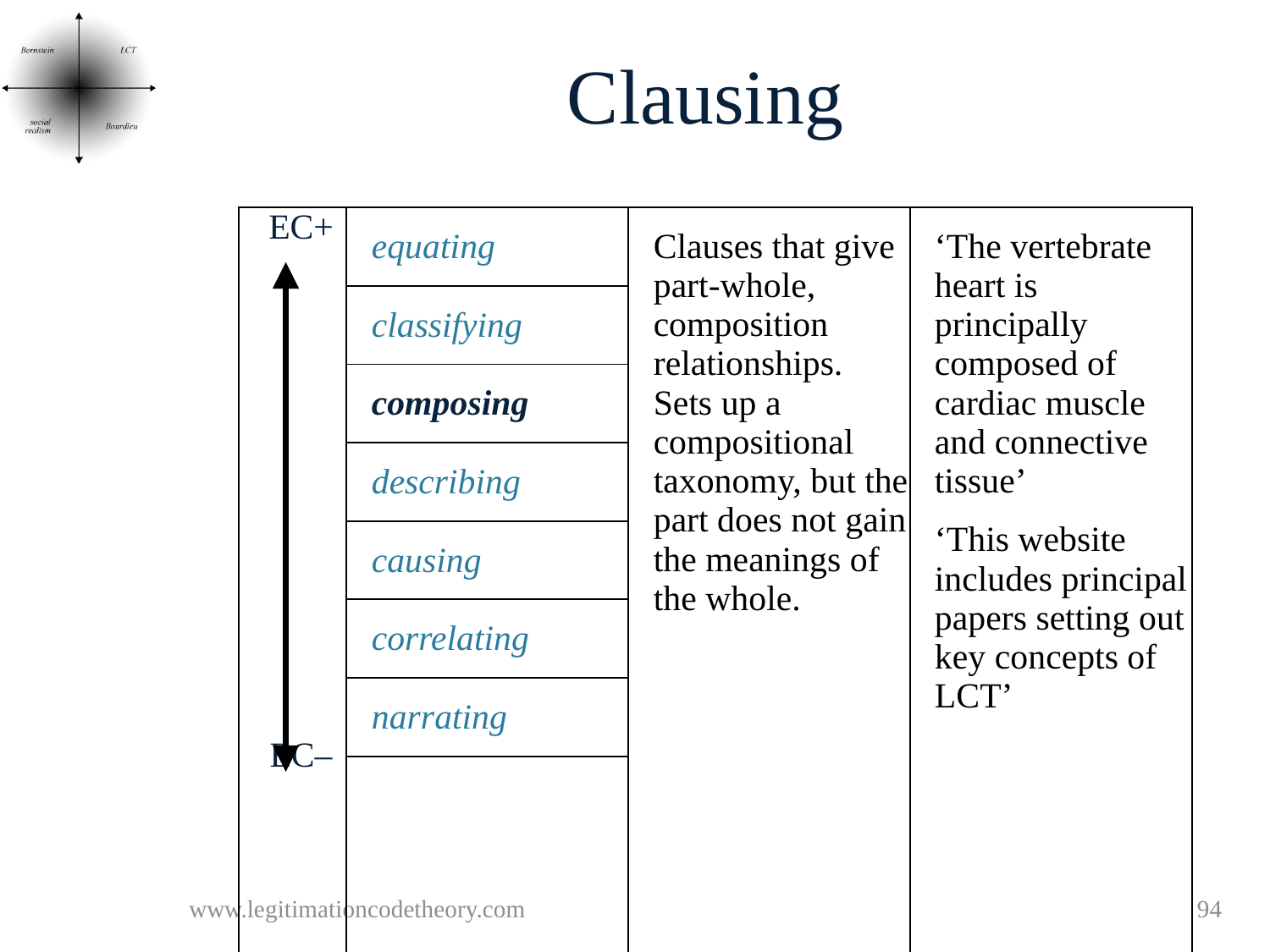

# Clausing

| EC+ EC– | equating | Clauses that give part-whole, composition relationships. Sets up a compositional taxonomy, but the part does not gain the meanings of the whole. | ‘The vertebrate heart is principally composed of cardiac muscle and connective tissue’ ‘This website includes principal papers setting out key concepts of LCT’ |
| --- | --- | --- | --- |
|  | classifying |  |  |
|  | composing |  |  |
|  | describing |  |  |
|  | causing |  |  |
|  | correlating |  |  |
|  | narrating |  |  |
|  | establishing |  |  |
www.legitimationcodetheory.com
94